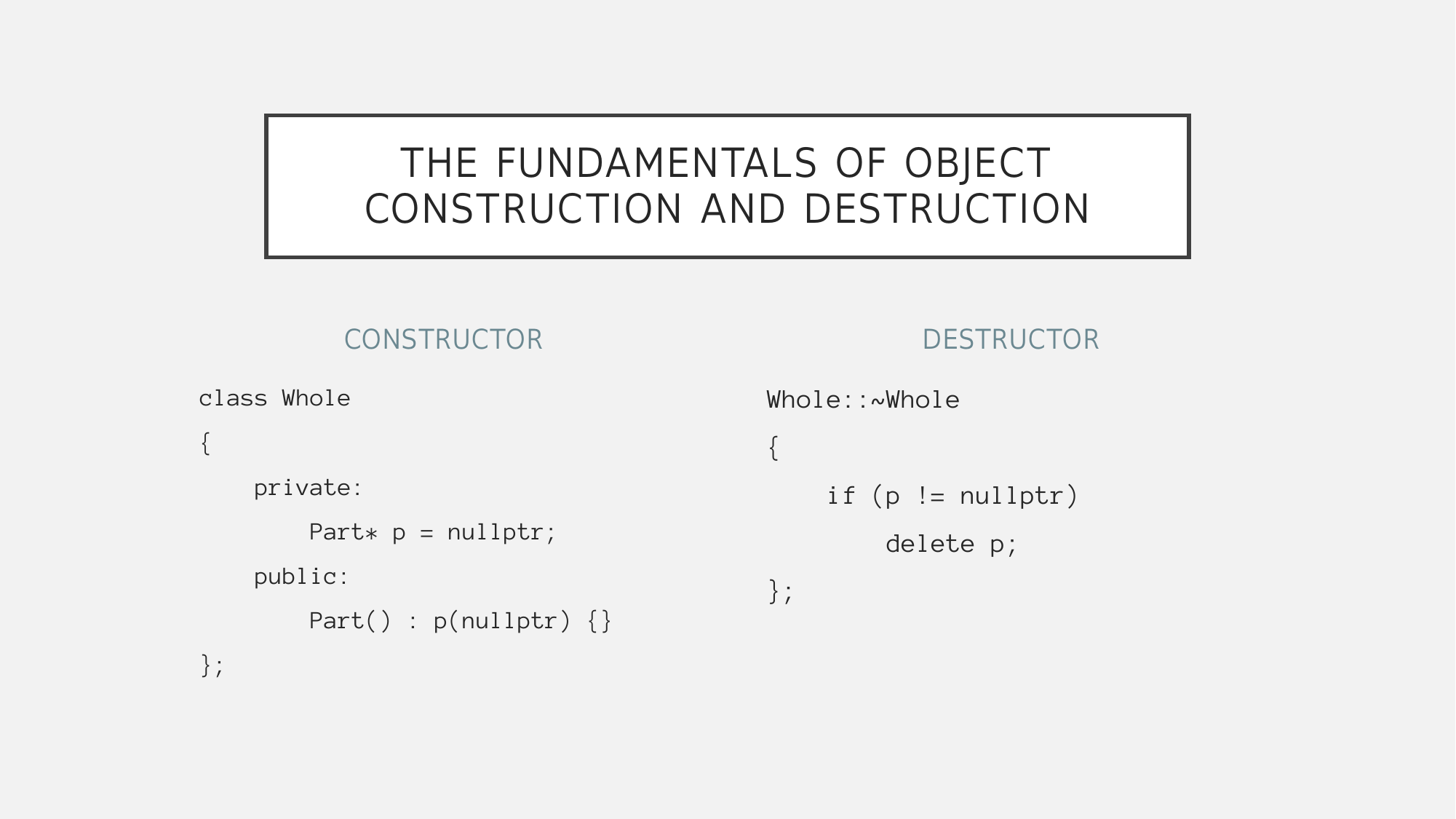

# the fundamentals of object construction and destruction
Constructor
Destructor
class Whole
{
    private:
        Part* p = nullptr;
    public:
        Part() : p(nullptr) {}
};
Whole::~Whole
{
    if (p != nullptr)
        delete p;
};